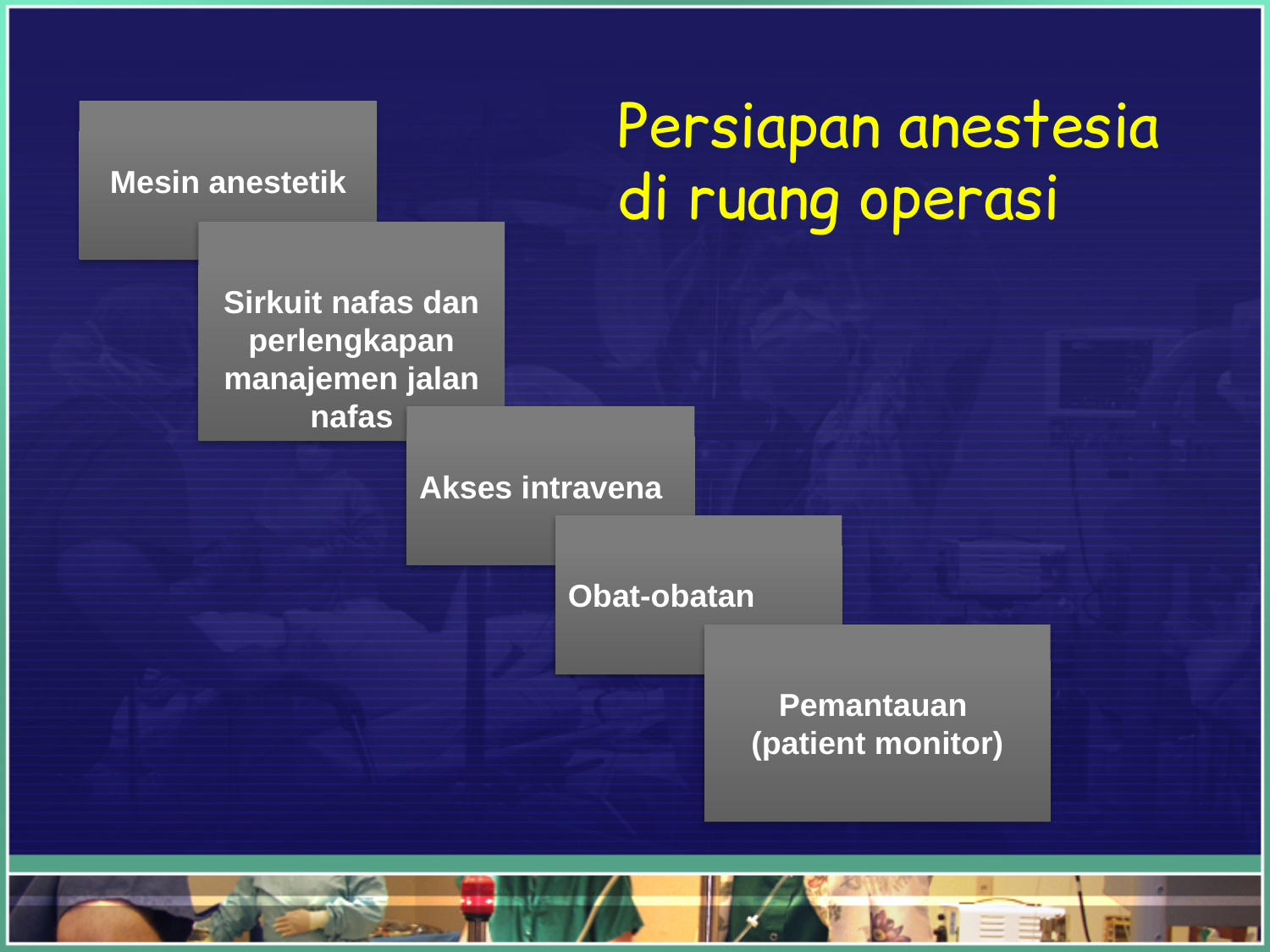

# Persiapan anestesia di ruang operasi

Mesin anestetik

Sirkuit nafas dan perlengkapan manajemen jalan nafas

Akses intravena

Obat-obatan

Pemantauan  (patient monitor)